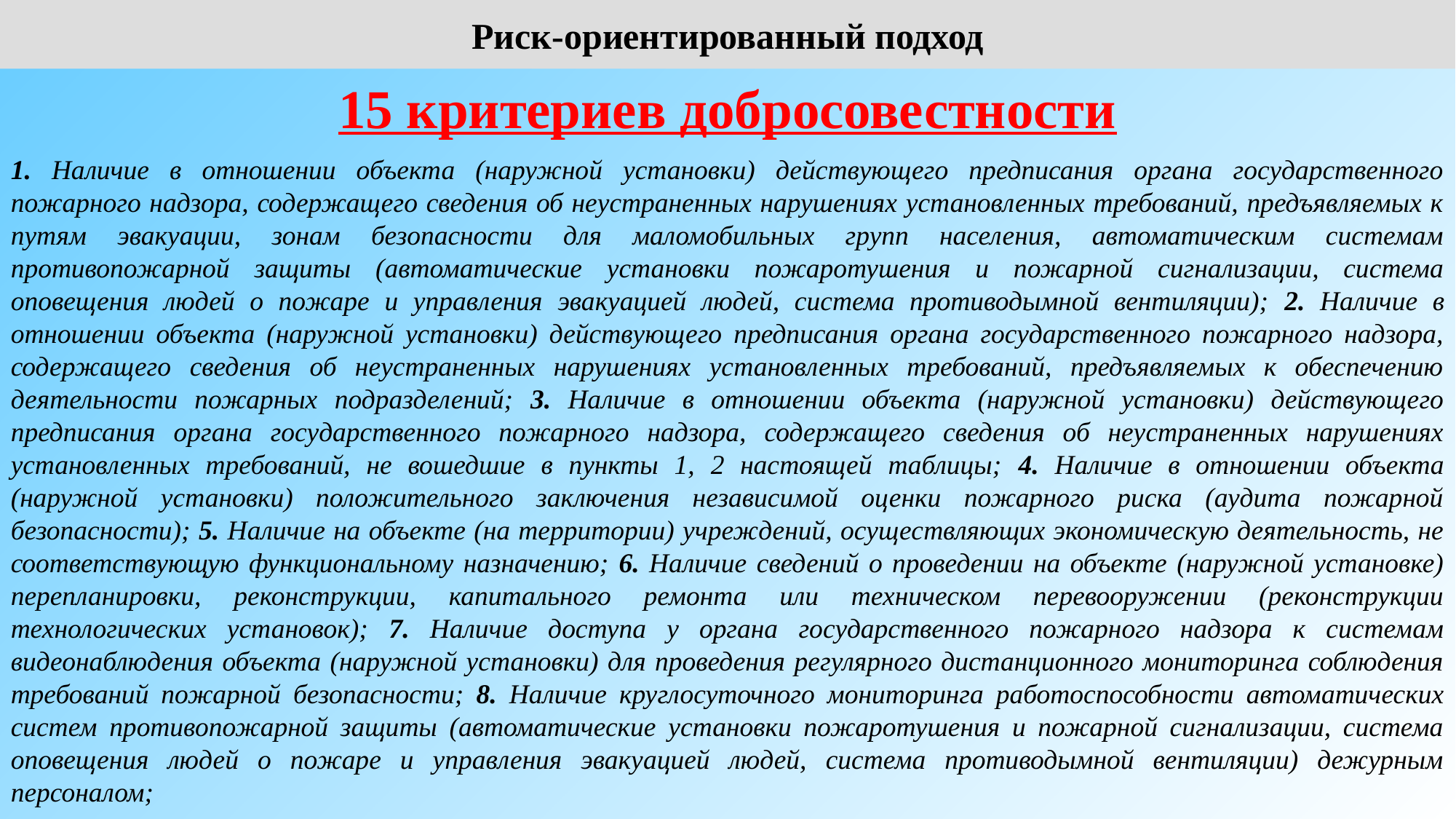

Риск-ориентированный подход
15 критериев добросовестности
1. Наличие в отношении объекта (наружной установки) действующего предписания органа государственного пожарного надзора, содержащего сведения об неустраненных нарушениях установленных требований, предъявляемых к путям эвакуации, зонам безопасности для маломобильных групп населения, автоматическим системам противопожарной защиты (автоматические установки пожаротушения и пожарной сигнализации, система оповещения людей о пожаре и управления эвакуацией людей, система противодымной вентиляции); 2. Наличие в отношении объекта (наружной установки) действующего предписания органа государственного пожарного надзора, содержащего сведения об неустраненных нарушениях установленных требований, предъявляемых к обеспечению деятельности пожарных подразделений; 3. Наличие в отношении объекта (наружной установки) действующего предписания органа государственного пожарного надзора, содержащего сведения об неустраненных нарушениях установленных требований, не вошедшие в пункты 1, 2 настоящей таблицы; 4. Наличие в отношении объекта (наружной установки) положительного заключения независимой оценки пожарного риска (аудита пожарной безопасности); 5. Наличие на объекте (на территории) учреждений, осуществляющих экономическую деятельность, не соответствующую функциональному назначению; 6. Наличие сведений о проведении на объекте (наружной установке) перепланировки, реконструкции, капитального ремонта или техническом перевооружении (реконструкции технологических установок); 7. Наличие доступа у органа государственного пожарного надзора к системам видеонаблюдения объекта (наружной установки) для проведения регулярного дистанционного мониторинга соблюдения требований пожарной безопасности; 8. Наличие круглосуточного мониторинга работоспособности автоматических систем противопожарной защиты (автоматические установки пожаротушения и пожарной сигнализации, система оповещения людей о пожаре и управления эвакуацией людей, система противодымной вентиляции) дежурным персоналом;